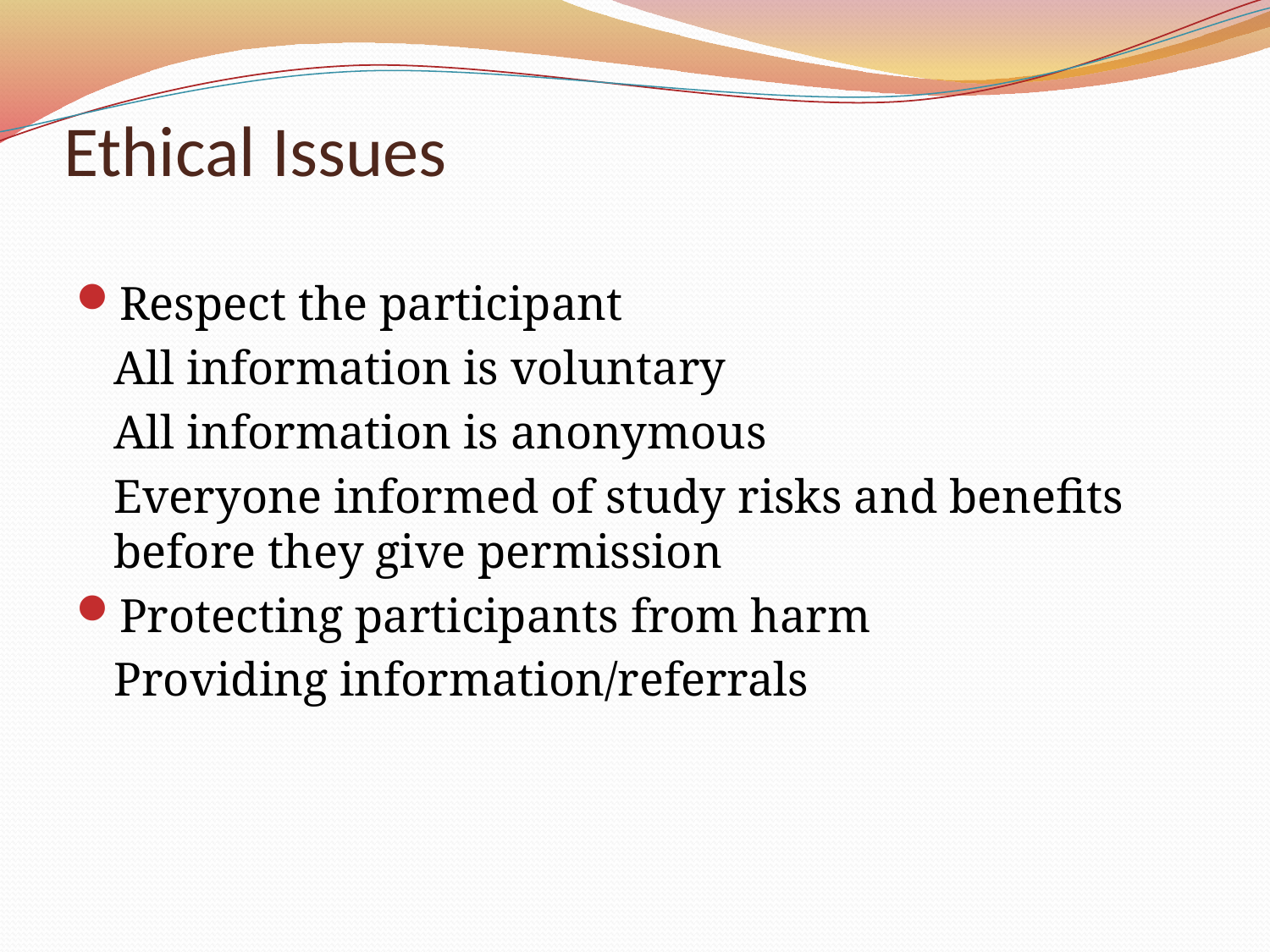

# Ethical Issues
Respect the participant
	All information is voluntary
	All information is anonymous
	Everyone informed of study risks and benefits before they give permission
Protecting participants from harm
	Providing information/referrals